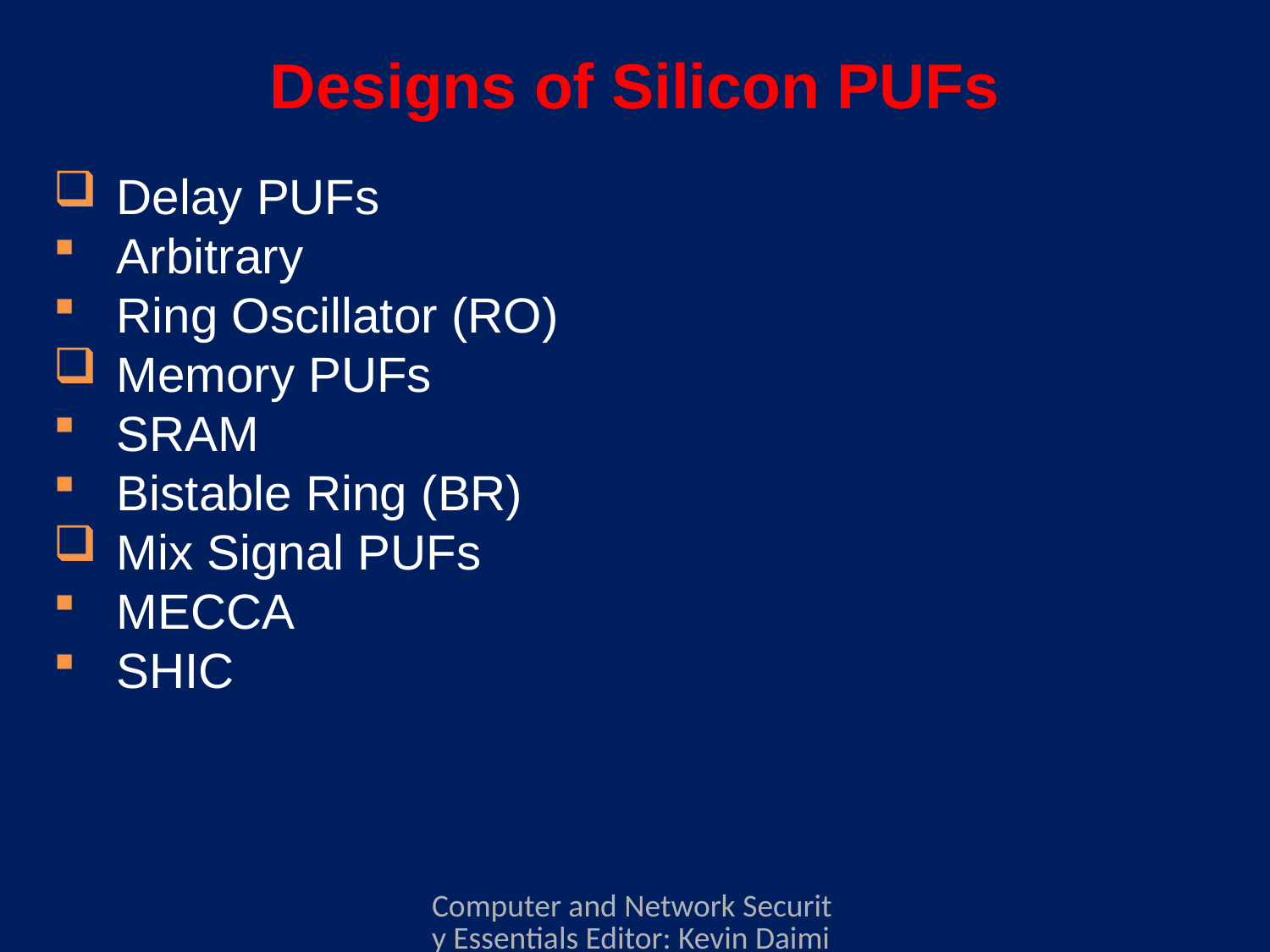

# Designs of Silicon PUFs
Delay PUFs
Arbitrary
Ring Oscillator (RO)
Memory PUFs
SRAM
Bistable Ring (BR)
Mix Signal PUFs
MECCA
SHIC
Computer and Network Security Essentials Editor: Kevin Daimi Associate Editors: Guillermo Francia, Levent Ertaul, Luis H. Encinas, Eman El-Sheikh Published by Springer